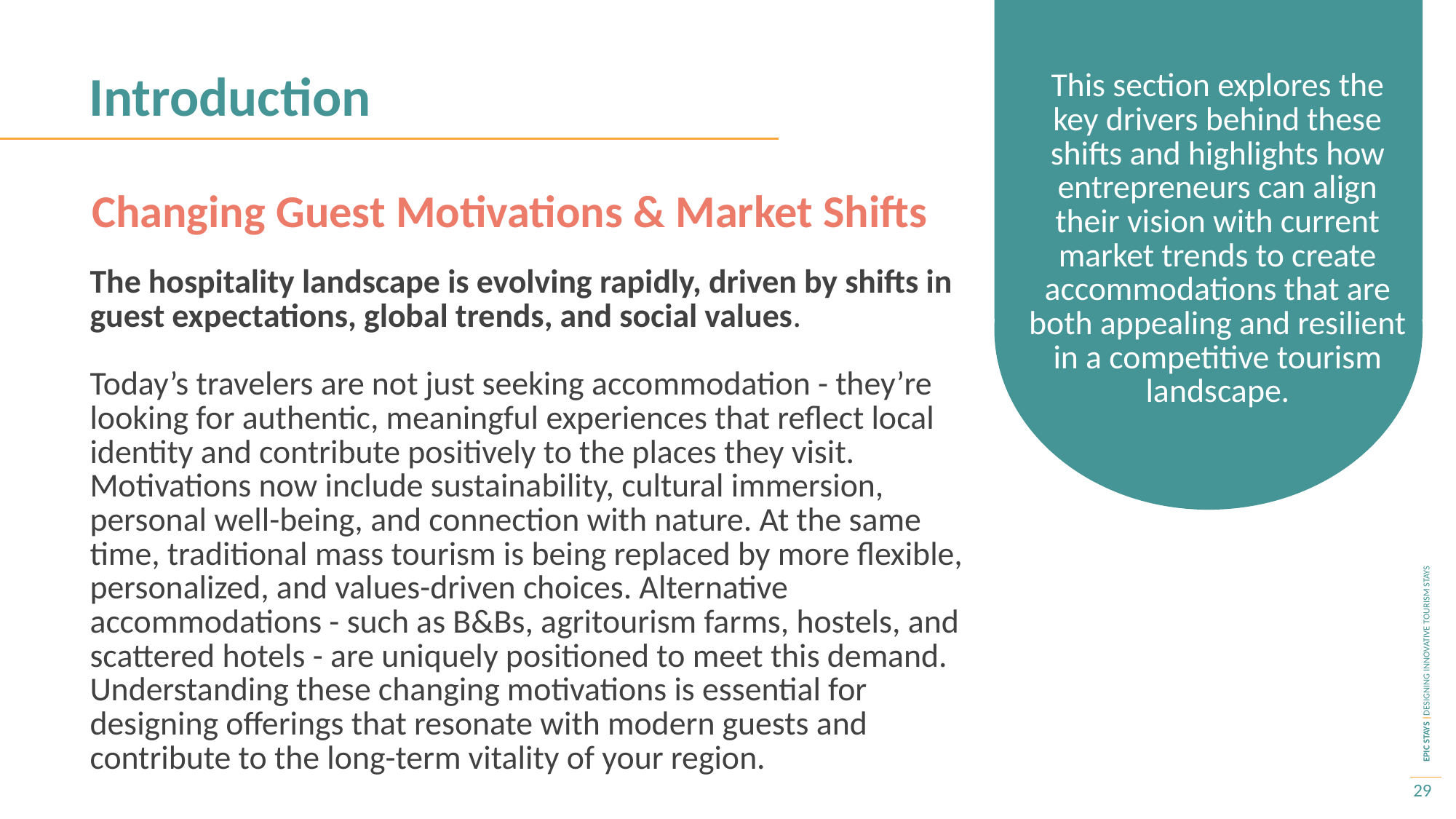

Introduction
This section explores the key drivers behind these shifts and highlights how entrepreneurs can align their vision with current market trends to create accommodations that are both appealing and resilient in a competitive tourism landscape.
Changing Guest Motivations & Market Shifts
The hospitality landscape is evolving rapidly, driven by shifts in guest expectations, global trends, and social values.

Today’s travelers are not just seeking accommodation - they’re looking for authentic, meaningful experiences that reflect local identity and contribute positively to the places they visit. Motivations now include sustainability, cultural immersion, personal well-being, and connection with nature. At the same time, traditional mass tourism is being replaced by more flexible, personalized, and values-driven choices. Alternative accommodations - such as B&Bs, agritourism farms, hostels, and scattered hotels - are uniquely positioned to meet this demand. Understanding these changing motivations is essential for designing offerings that resonate with modern guests and contribute to the long-term vitality of your region.

29